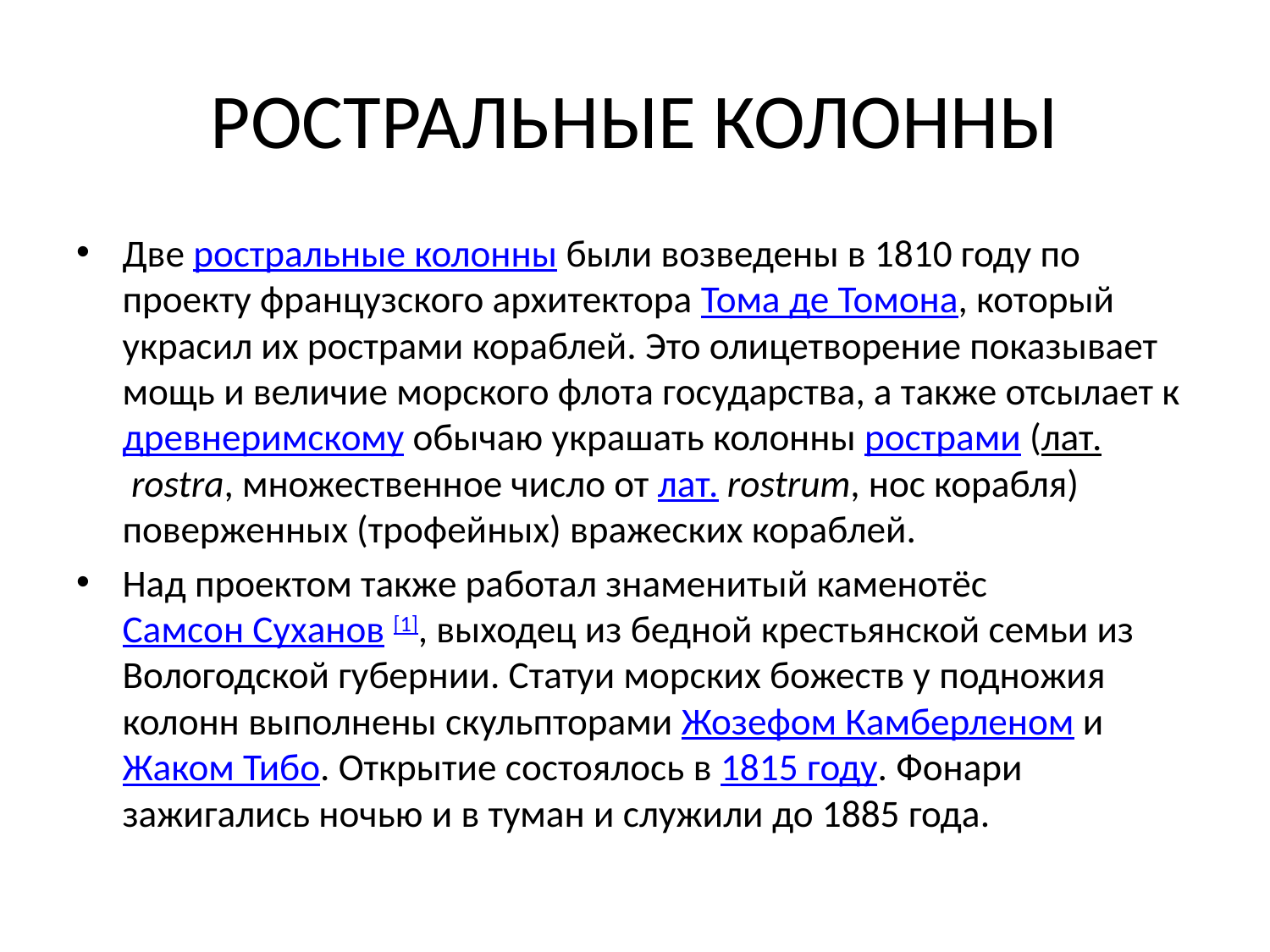

# РОСТРАЛЬНЫЕ КОЛОННЫ
Две ростральные колонны были возведены в 1810 году по проекту французского архитектора Тома де Томона, который украсил их рострами кораблей. Это олицетворение показывает мощь и величие морского флота государства, а также отсылает к древнеримскому обычаю украшать колонны рострами (лат. rostra, множественное число от лат. rostrum, нос корабля) поверженных (трофейных) вражеских кораблей.
Над проектом также работал знаменитый каменотёс Самсон Суханов [1], выходец из бедной крестьянской семьи из Вологодской губернии. Статуи морских божеств у подножия колонн выполнены скульпторами Жозефом Камберленом и Жаком Тибо. Открытие состоялось в 1815 году. Фонари зажигались ночью и в туман и служили до 1885 года.